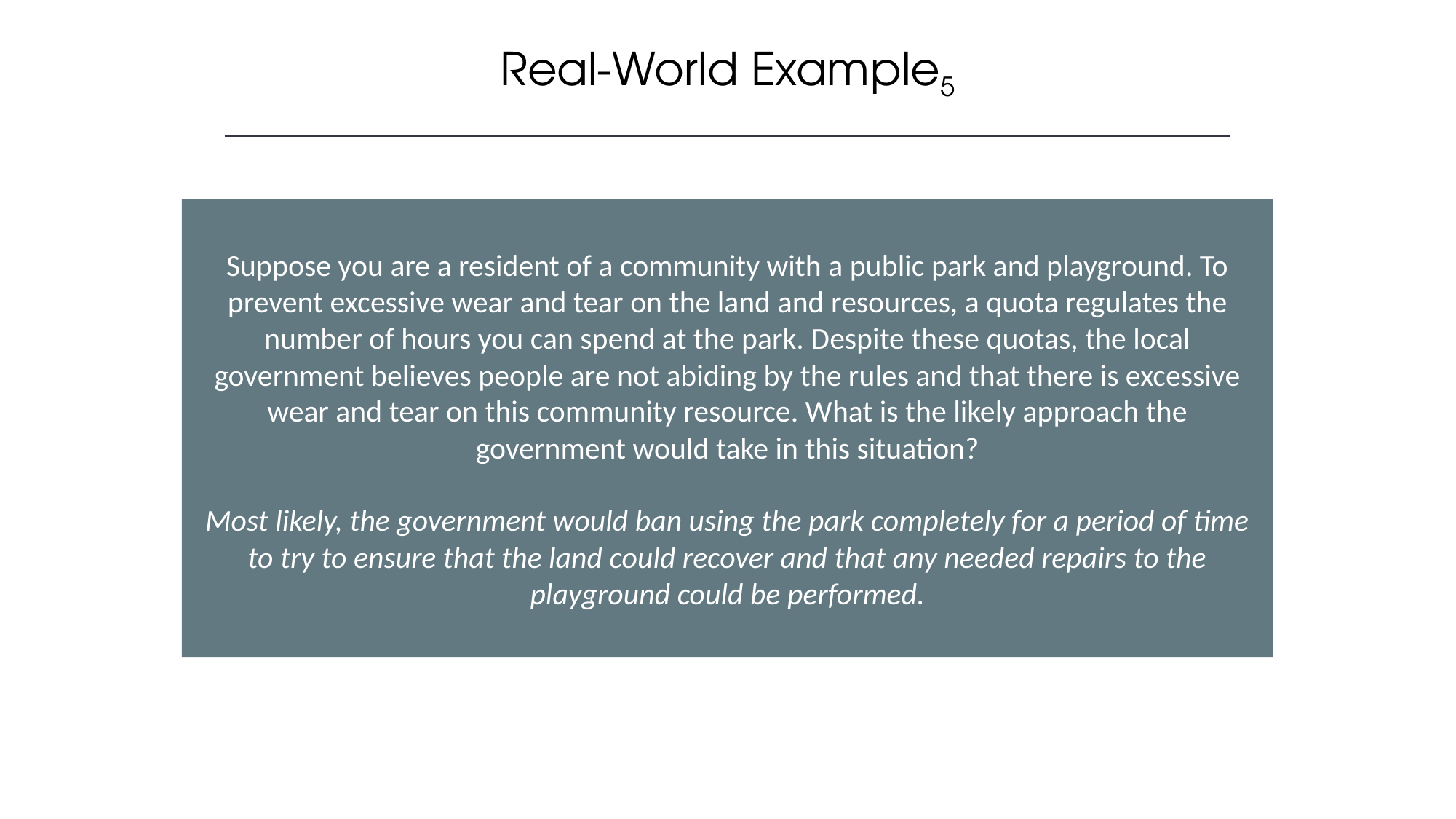

Real-World Example5
Suppose you are a resident of a community with a public park and playground. To prevent excessive wear and tear on the land and resources, a quota regulates the number of hours you can spend at the park. Despite these quotas, the local government believes people are not abiding by the rules and that there is excessive wear and tear on this community resource. What is the likely approach the government would take in this situation?

Most likely, the government would ban using the park completely for a period of time to try to ensure that the land could recover and that any needed repairs to the playground could be performed.